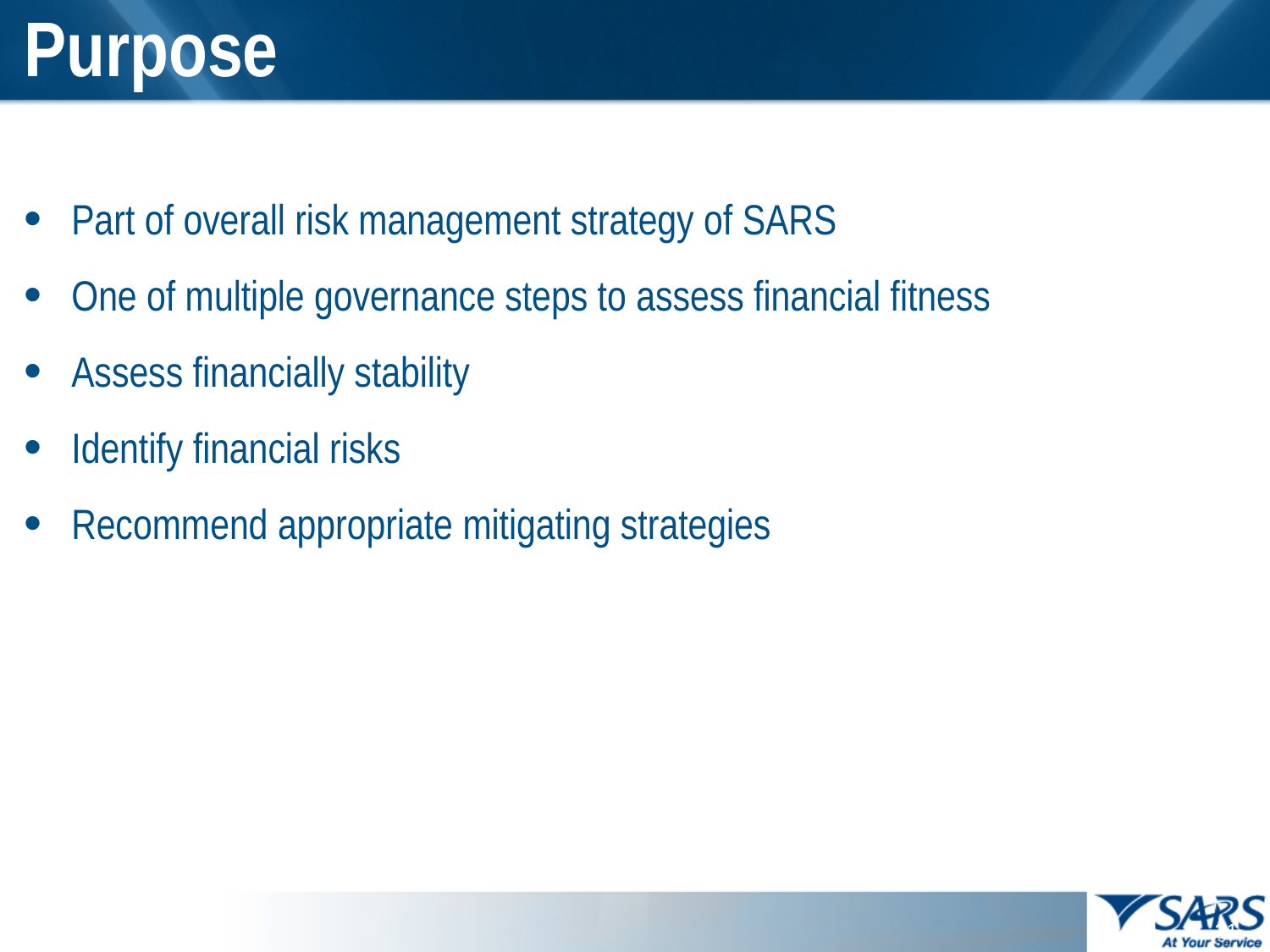

31
# Purpose

Part of overall risk management strategy of SARS
One of multiple governance steps to assess financial fitness
Assess financially stability
Identify financial risks
Recommend appropriate mitigating strategies